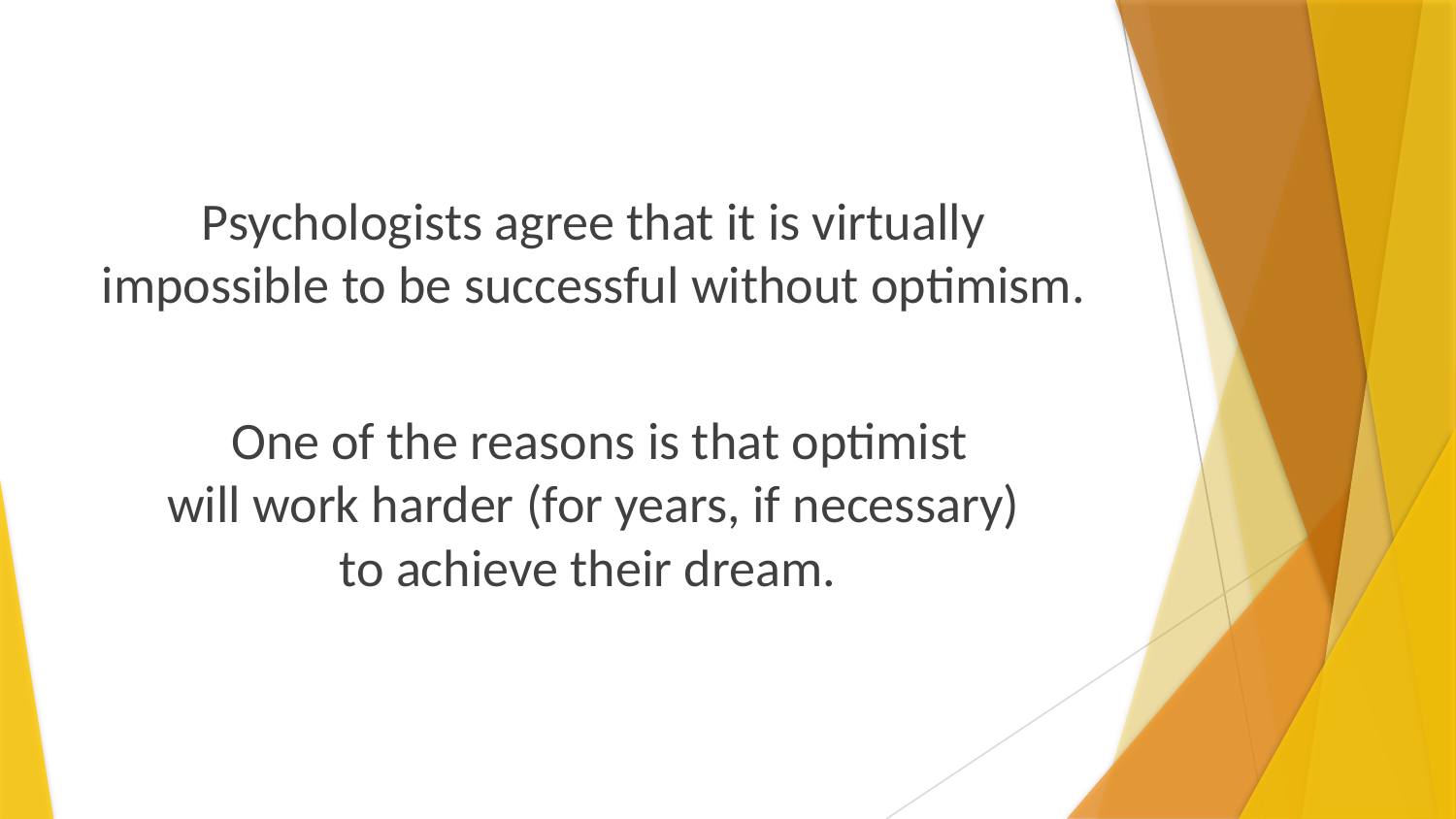

Psychologists agree that it is virtually impossible to be successful without optimism.

 One of the reasons is that optimist
will work harder (for years, if necessary)
to achieve their dream.